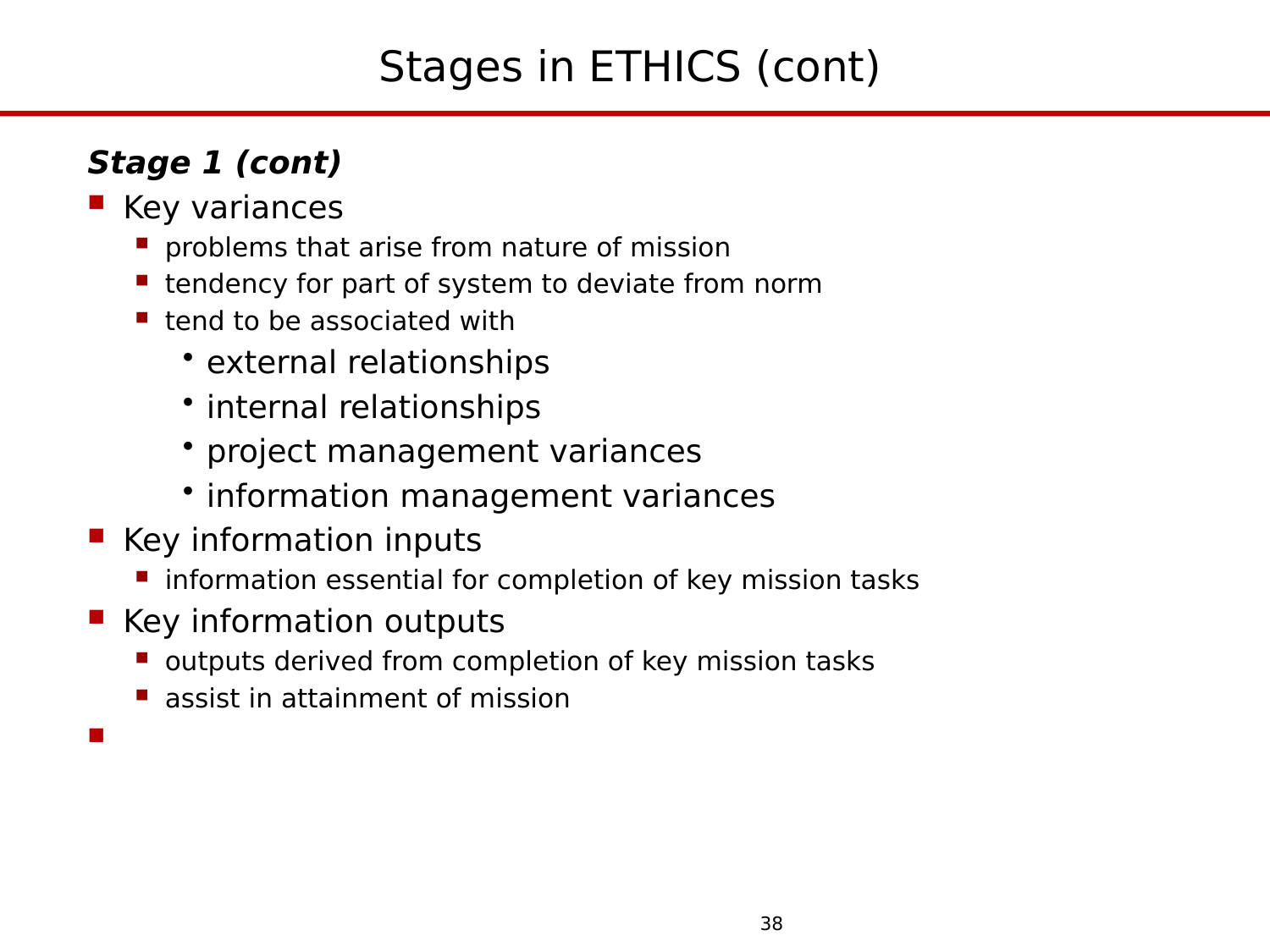

# Stages in ETHICS (cont)
Stage 1 (cont)
Key variances
problems that arise from nature of mission
tendency for part of system to deviate from norm
tend to be associated with
external relationships
internal relationships
project management variances
information management variances
Key information inputs
information essential for completion of key mission tasks
Key information outputs
outputs derived from completion of key mission tasks
assist in attainment of mission

38